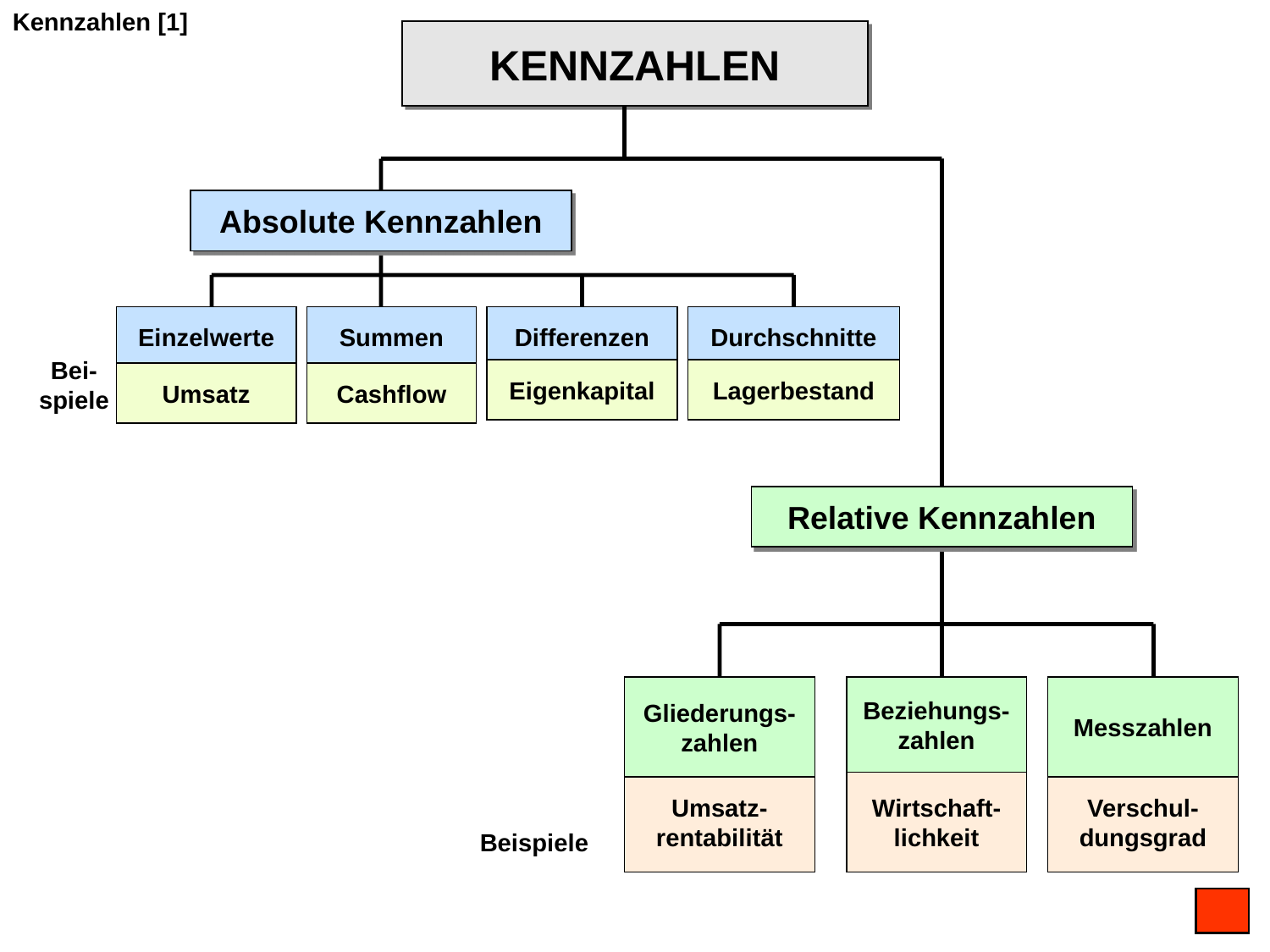

Kennzahlen [1]
KENNZAHLEN

Absolute Kennzahlen

Einzelwerte
Summen
Differenzen
Durchschnitte
Bei-spiele
Eigenkapital
Lagerbestand
Umsatz
Cashflow
Relative Kennzahlen

Gliederungs-zahlen
Beziehungs-zahlen
Messzahlen
Umsatz-rentabilität
Wirtschaft-lichkeit
Verschul-dungsgrad
Beispiele